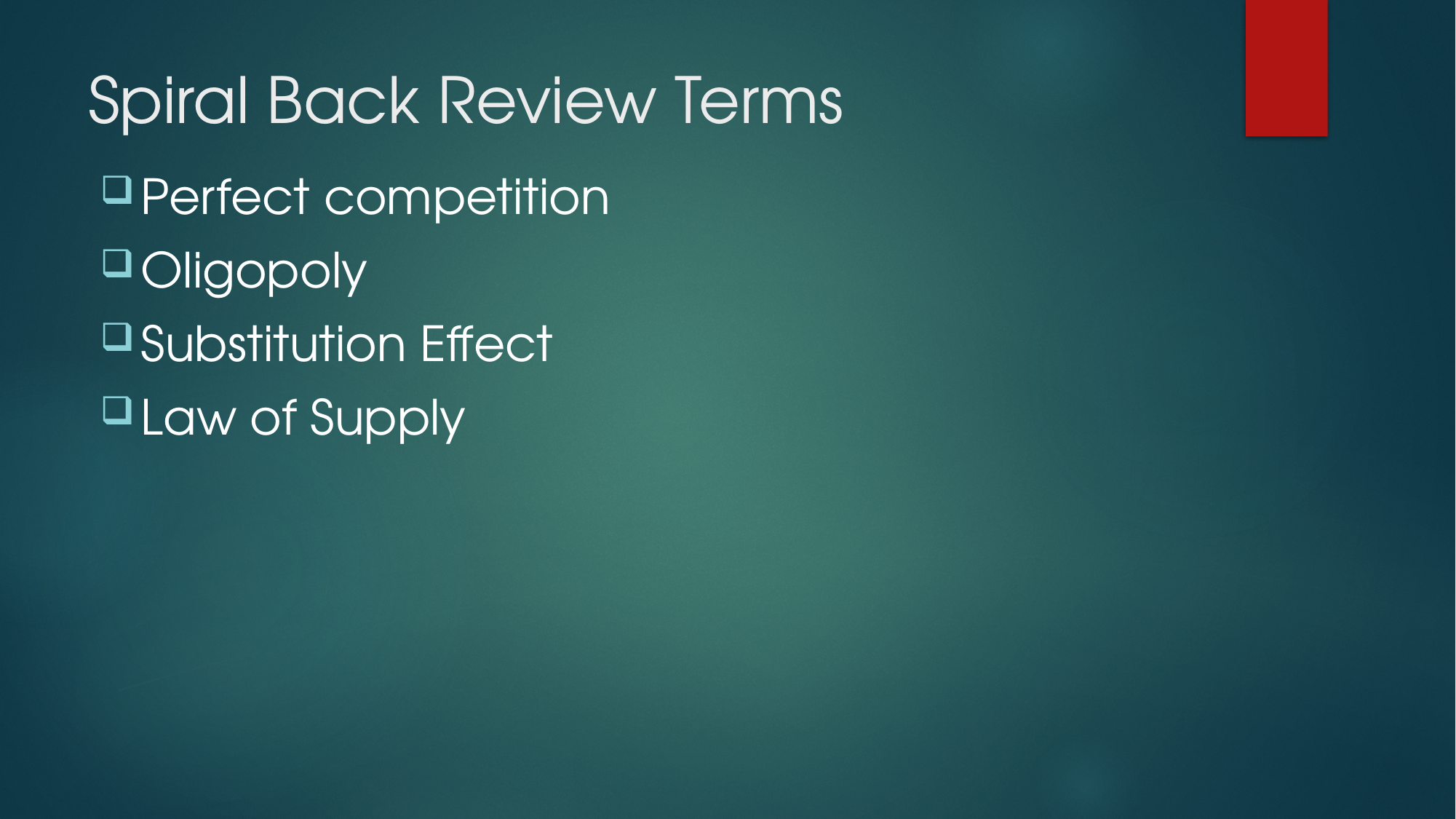

# Spiral Back Review Terms
Perfect competition
Oligopoly
Substitution Effect
Law of Supply